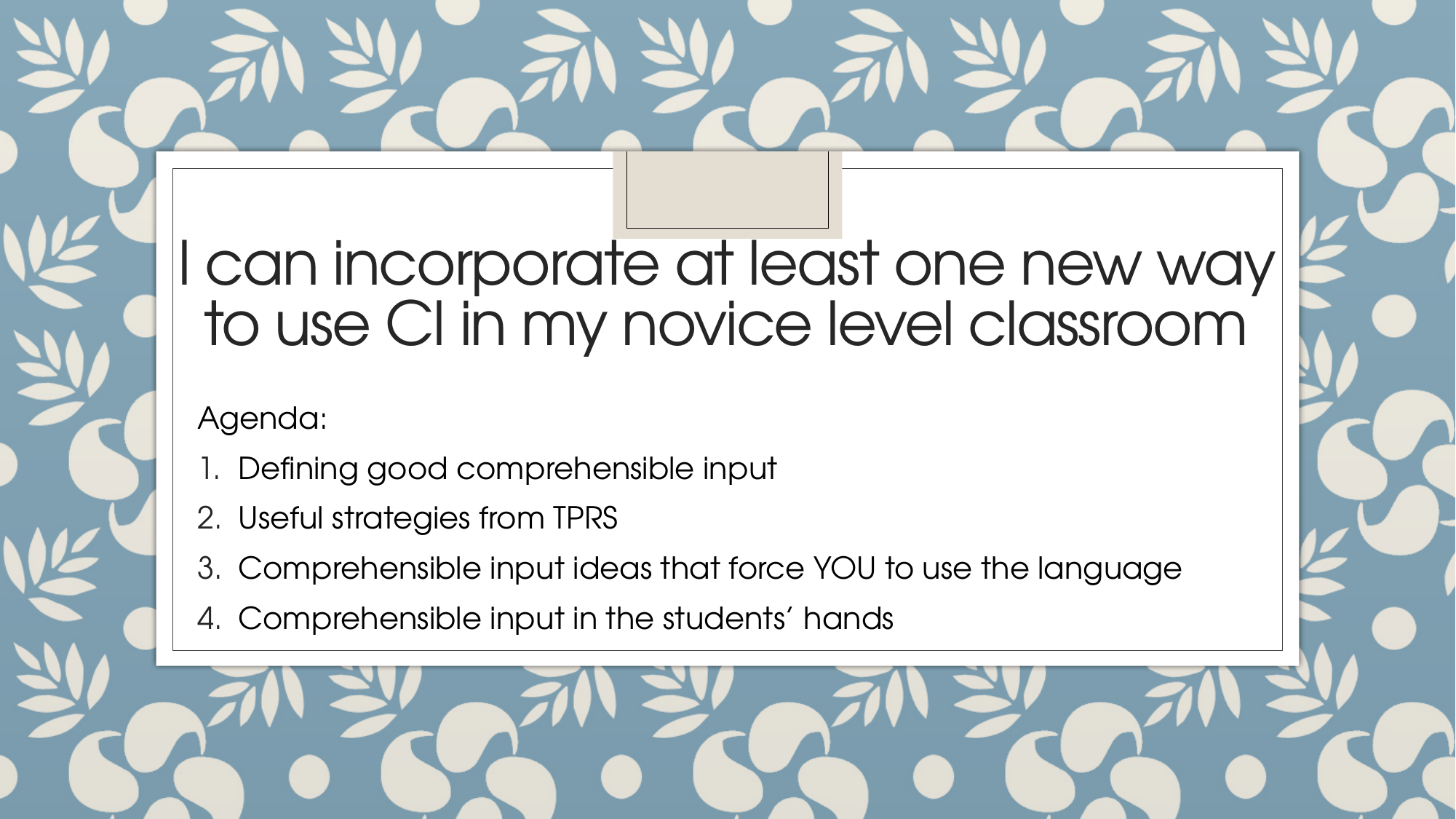

# I can incorporate at least one new way to use CI in my novice level classroom
Agenda:
Defining good comprehensible input
Useful strategies from TPRS
Comprehensible input ideas that force YOU to use the language
Comprehensible input in the students’ hands